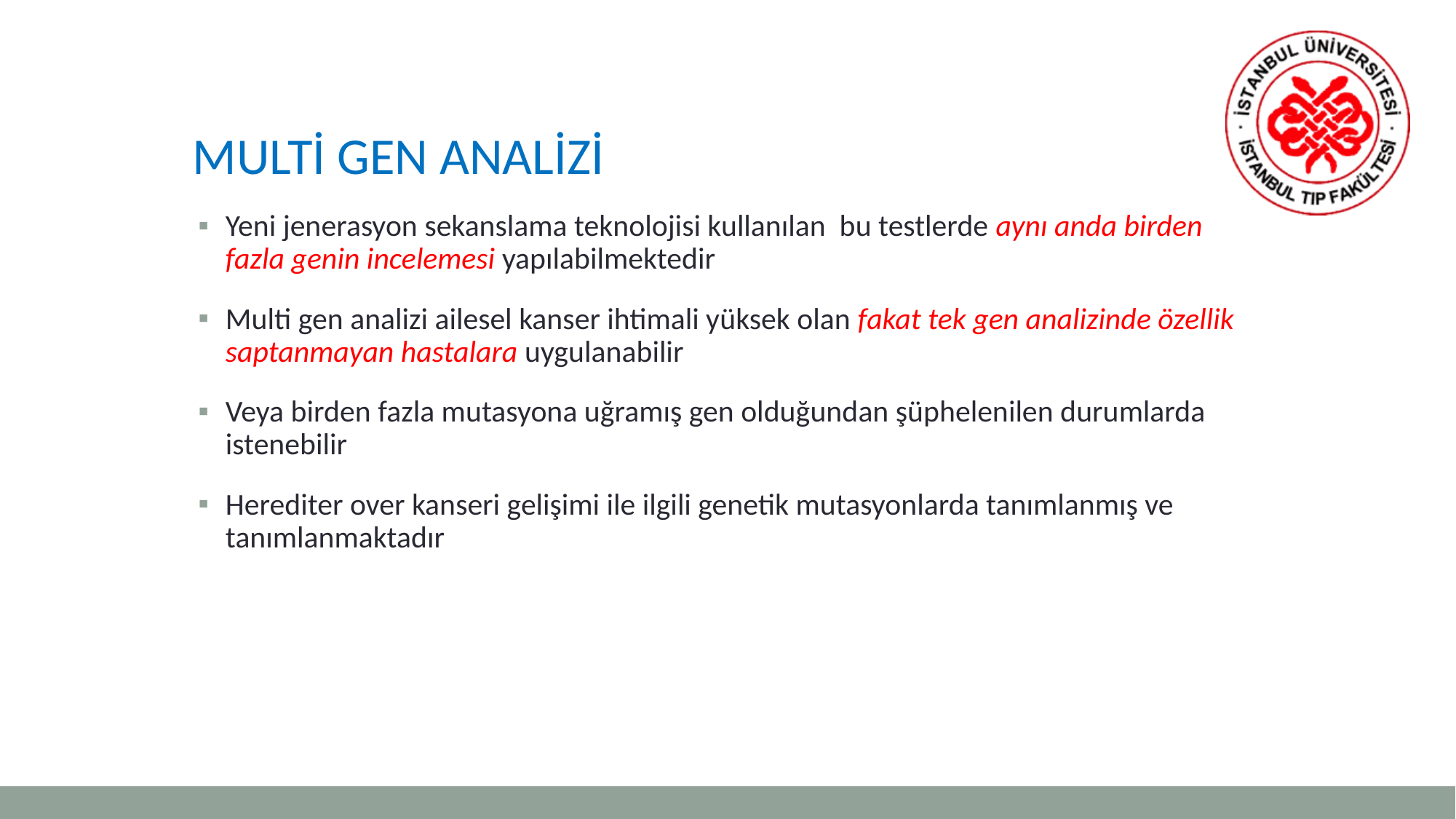

# Multi gen analizi
Yeni jenerasyon sekanslama teknolojisi kullanılan  bu testlerde aynı anda birden fazla genin incelemesi yapılabilmektedir
Multi gen analizi ailesel kanser ihtimali yüksek olan fakat tek gen analizinde özellik saptanmayan hastalara uygulanabilir
Veya birden fazla mutasyona uğramış gen olduğundan şüphelenilen durumlarda istenebilir
Herediter over kanseri gelişimi ile ilgili genetik mutasyonlarda tanımlanmış ve tanımlanmaktadır